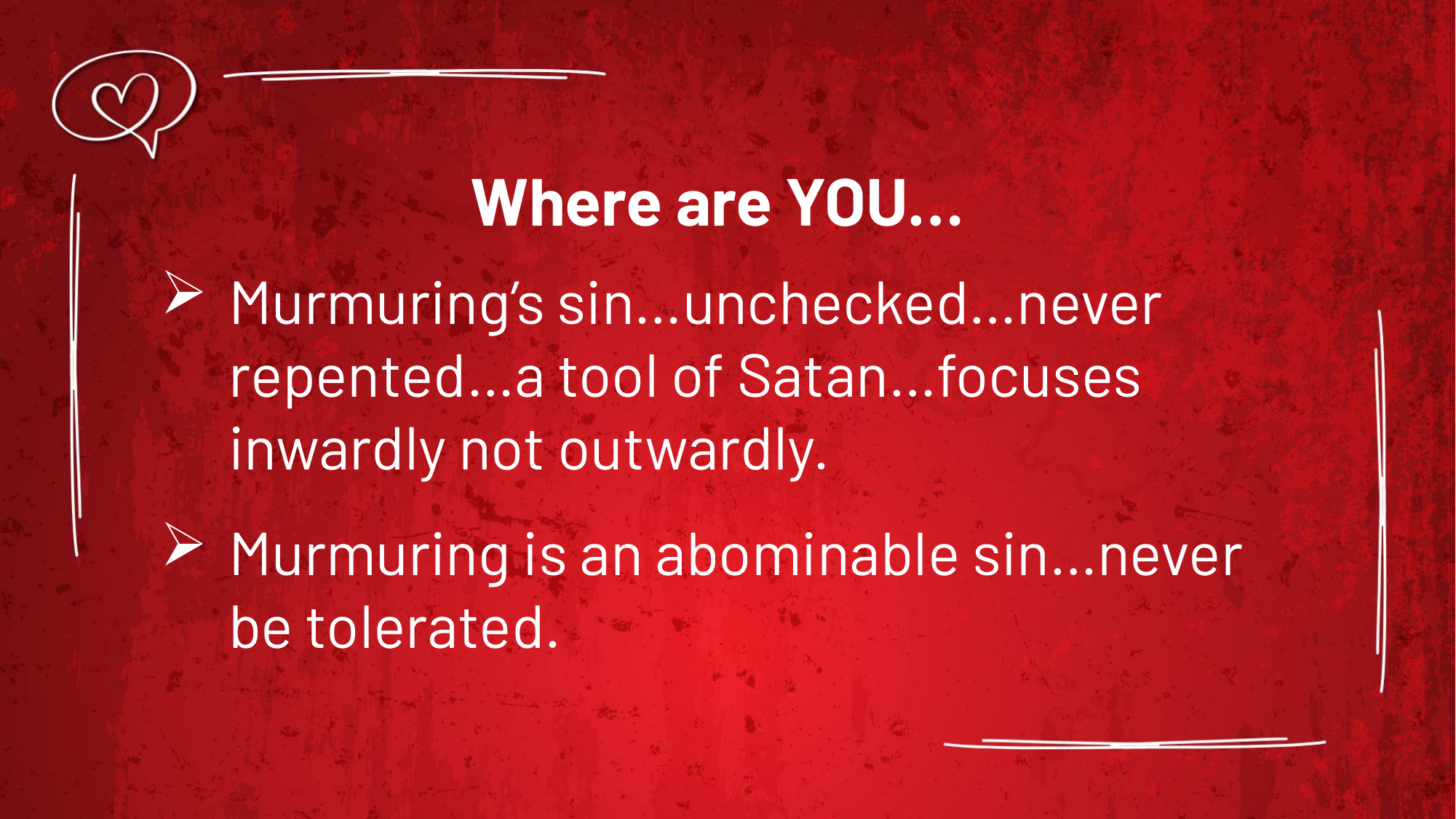

Where are YOU…
Murmuring’s sin…unchecked…never repented…a tool of Satan…focuses inwardly not outwardly.
Murmuring is an abominable sin…never be tolerated.